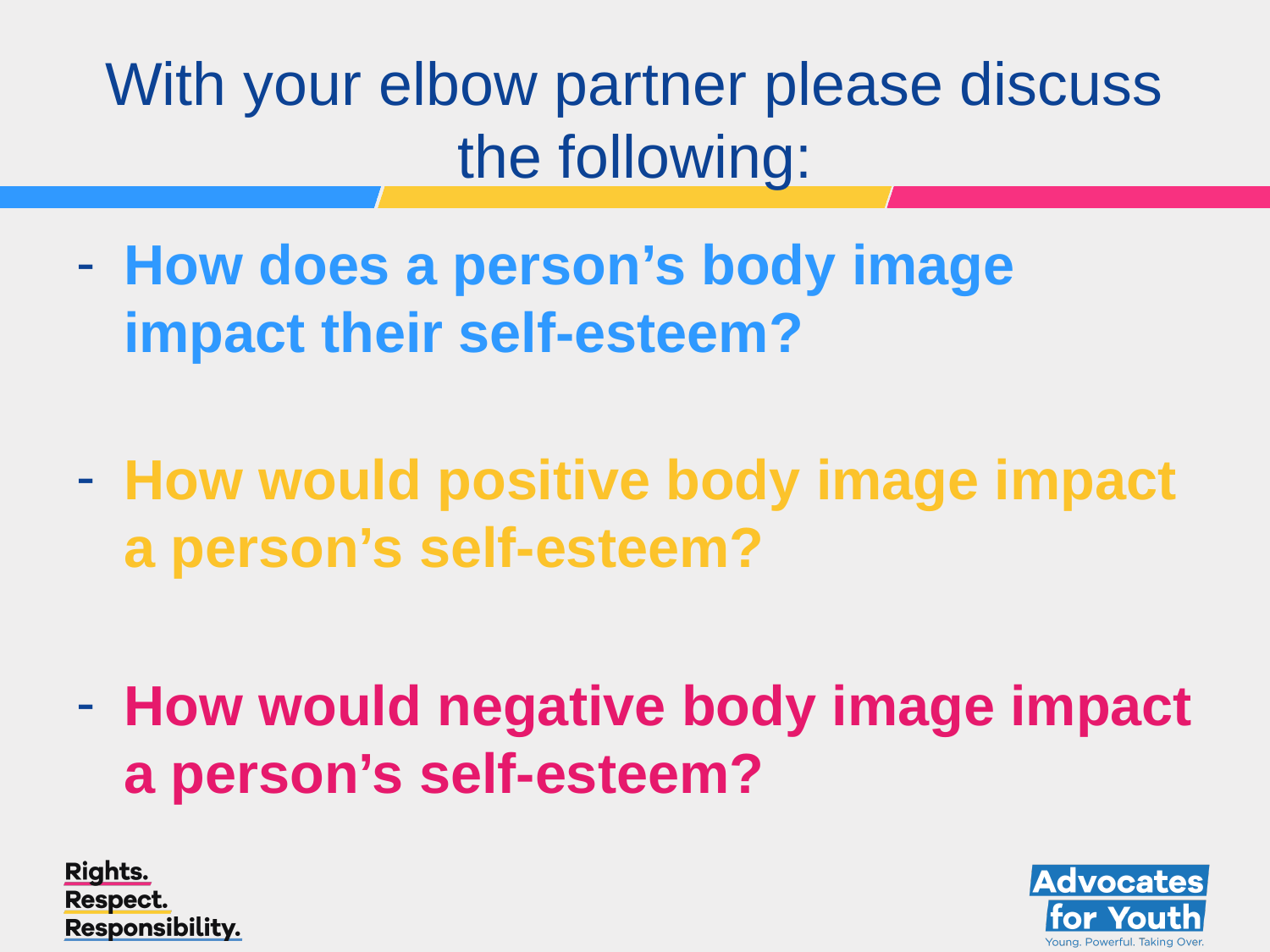

# With your elbow partner please discuss the following:
How does a person’s body image impact their self-esteem?

How would positive body image impact a person’s self-esteem?

How would negative body image impact a person’s self-esteem?